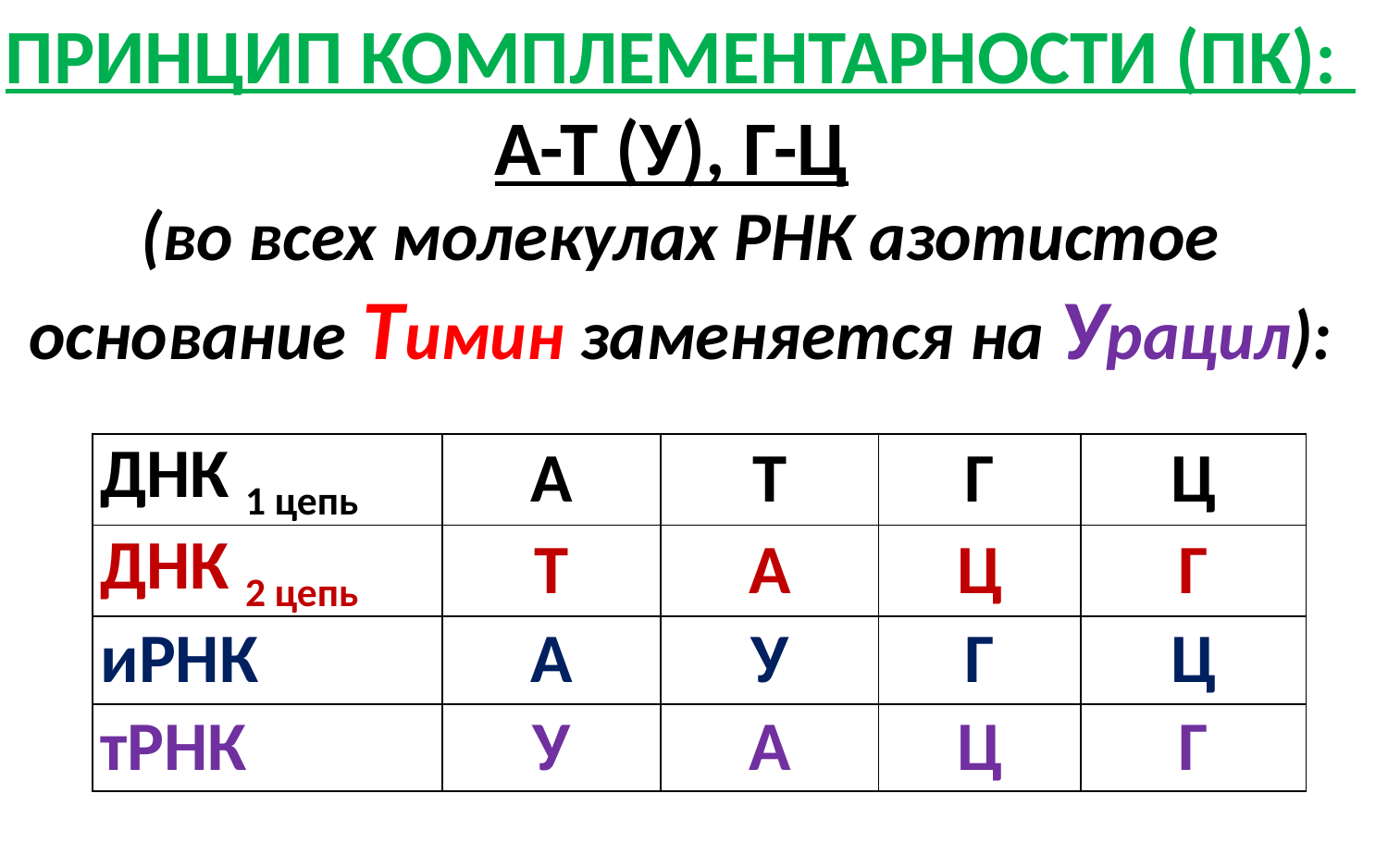

# ПРИНЦИП КОМПЛЕМЕНТАРНОСТИ (ПК): А-Т (У), Г-Ц (во всех молекулах РНК азотистое основание Тимин заменяется на Урацил):
| ДНК 1 цепь | А | Т | Г | Ц |
| --- | --- | --- | --- | --- |
| ДНК 2 цепь | Т | А | Ц | Г |
| иРНК | А | У | Г | Ц |
| тРНК | У | А | Ц | Г |